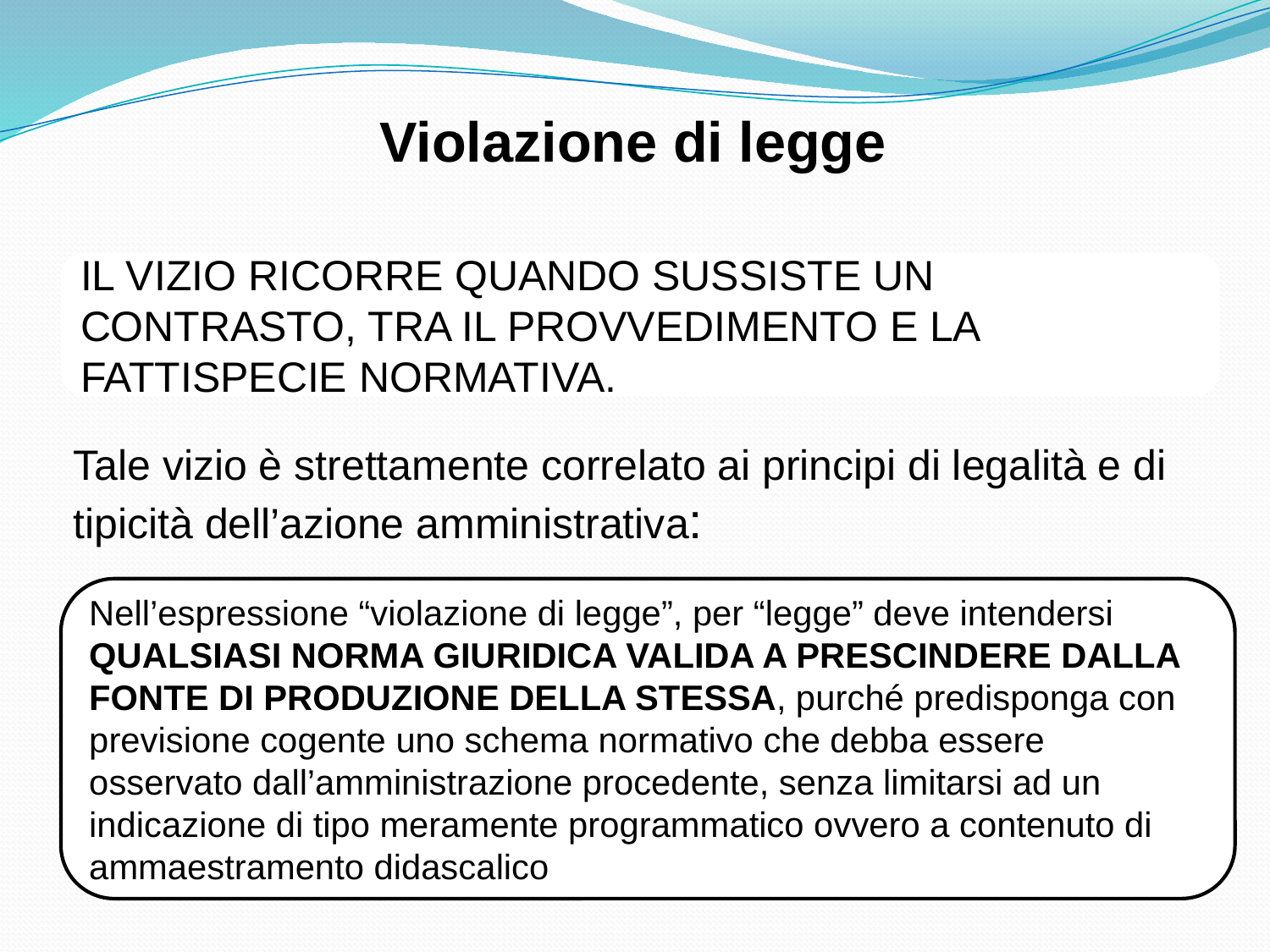

Violazione di legge
IL VIZIO RICORRE QUANDO SUSSISTE UN CONTRASTO, TRA IL PROVVEDIMENTO E LA FATTISPECIE NORMATIVA.
Tale vizio è strettamente correlato ai principi di legalità e di tipicità dell’azione amministrativa:
Nell’espressione “violazione di legge”, per “legge” deve intendersi QUALSIASI NORMA GIURIDICA VALIDA A PRESCINDERE DALLA FONTE DI PRODUZIONE DELLA STESSA, purché predisponga con previsione cogente uno schema normativo che debba essere osservato dall’amministrazione procedente, senza limitarsi ad un indicazione di tipo meramente programmatico ovvero a contenuto di ammaestramento didascalico